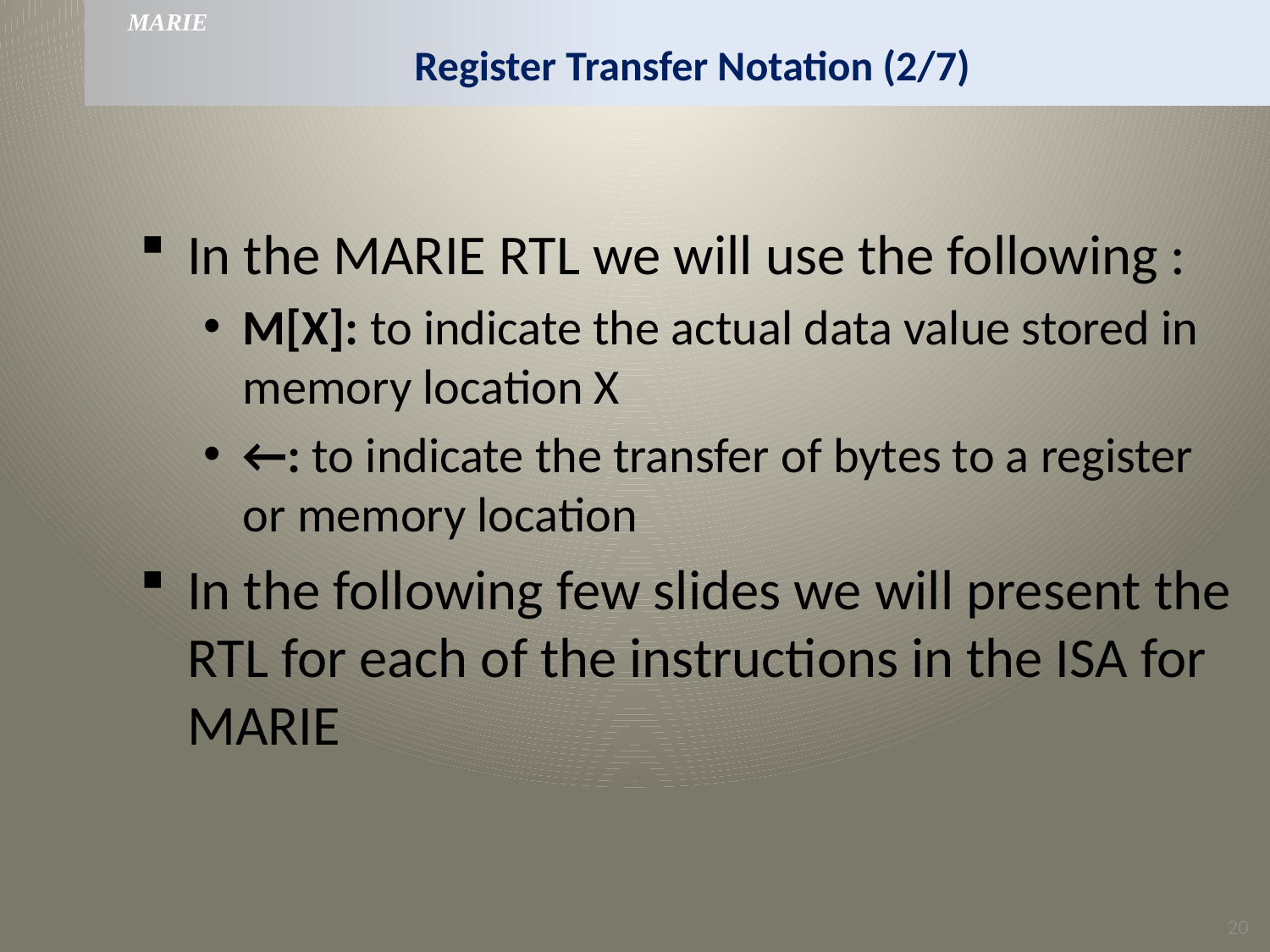

MARIE

# Register Transfer Notation (2/7)
In the MARIE RTL we will use the following :
M[X]: to indicate the actual data value stored in memory location X
←: to indicate the transfer of bytes to a register or memory location
In the following few slides we will present the RTL for each of the instructions in the ISA for MARIE